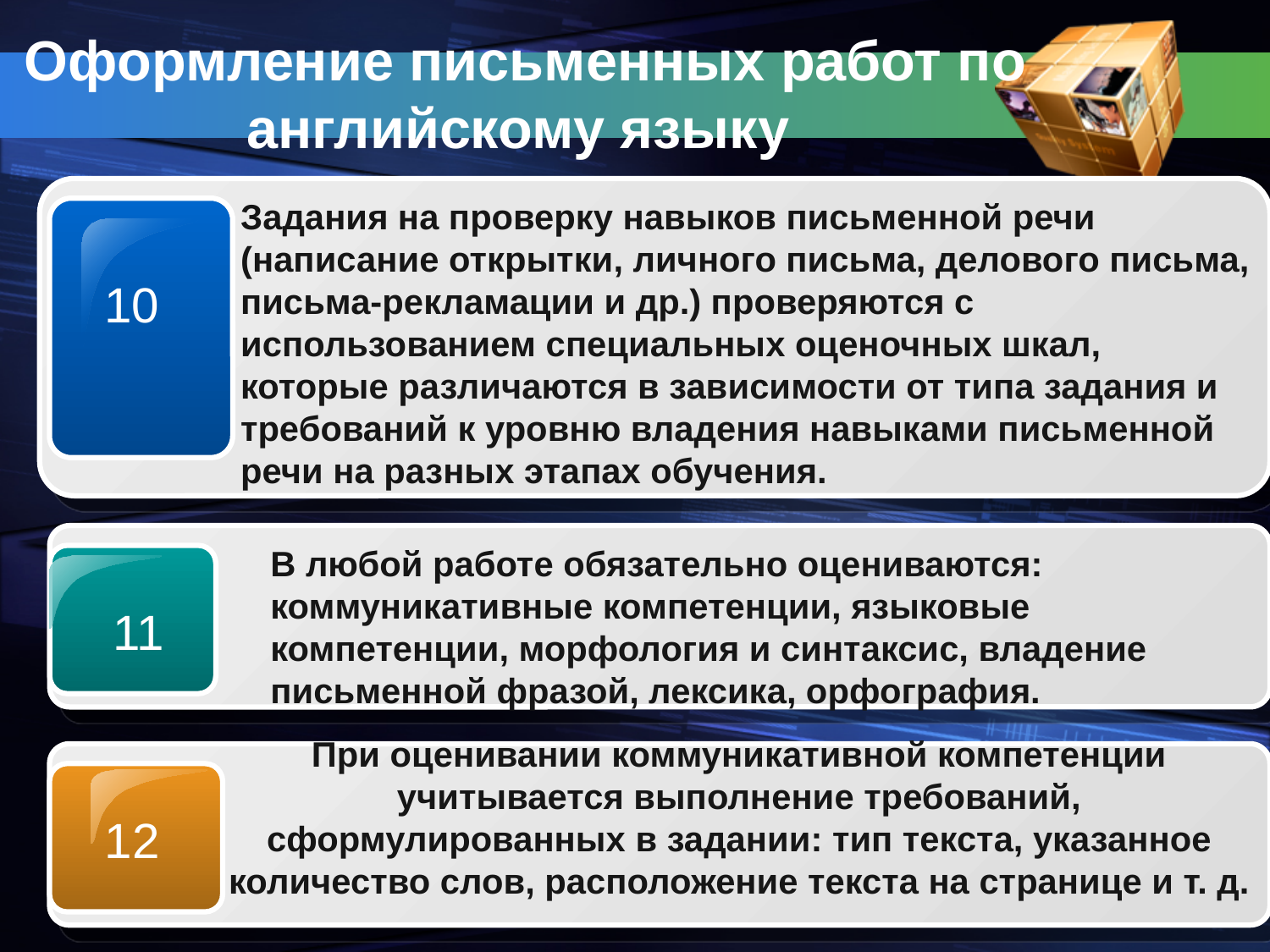

# Оформление письменных работ по английскому языку

10
Задания на проверку навыков письменной речи (написание открытки, личного письма, делового письма, письма-рекламации и др.) проверяются с использованием специальных оценочных шкал, которые различаются в зависимости от типа задания и требований к уровню владения навыками письменной речи на разных этапах обучения.

11
В любой работе обязательно оцениваются: коммуникативные компетенции, языковые компетенции, морфология и синтаксис, владение письменной фразой, лексика, орфография.
При оценивании коммуникативной компетенции учитывается выполнение требований, сформулированных в задании: тип текста, указанное количество слов, расположение текста на странице и т. д.

12